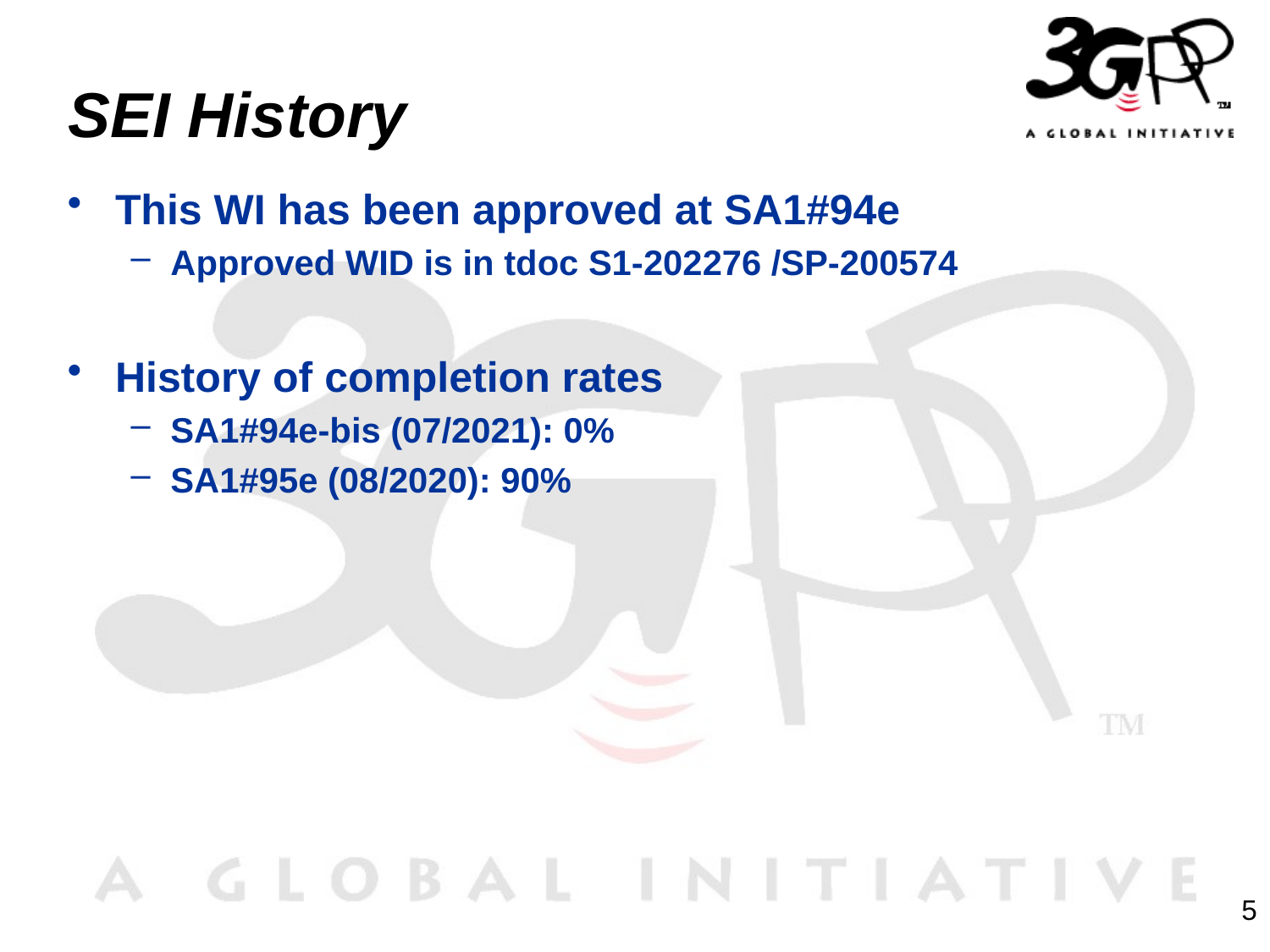

# SEI History
This WI has been approved at SA1#94e
Approved WID is in tdoc S1-202276 /SP-200574

History of completion rates
SA1#94e-bis (07/2021): 0%
SA1#95e (08/2020): 90%

5